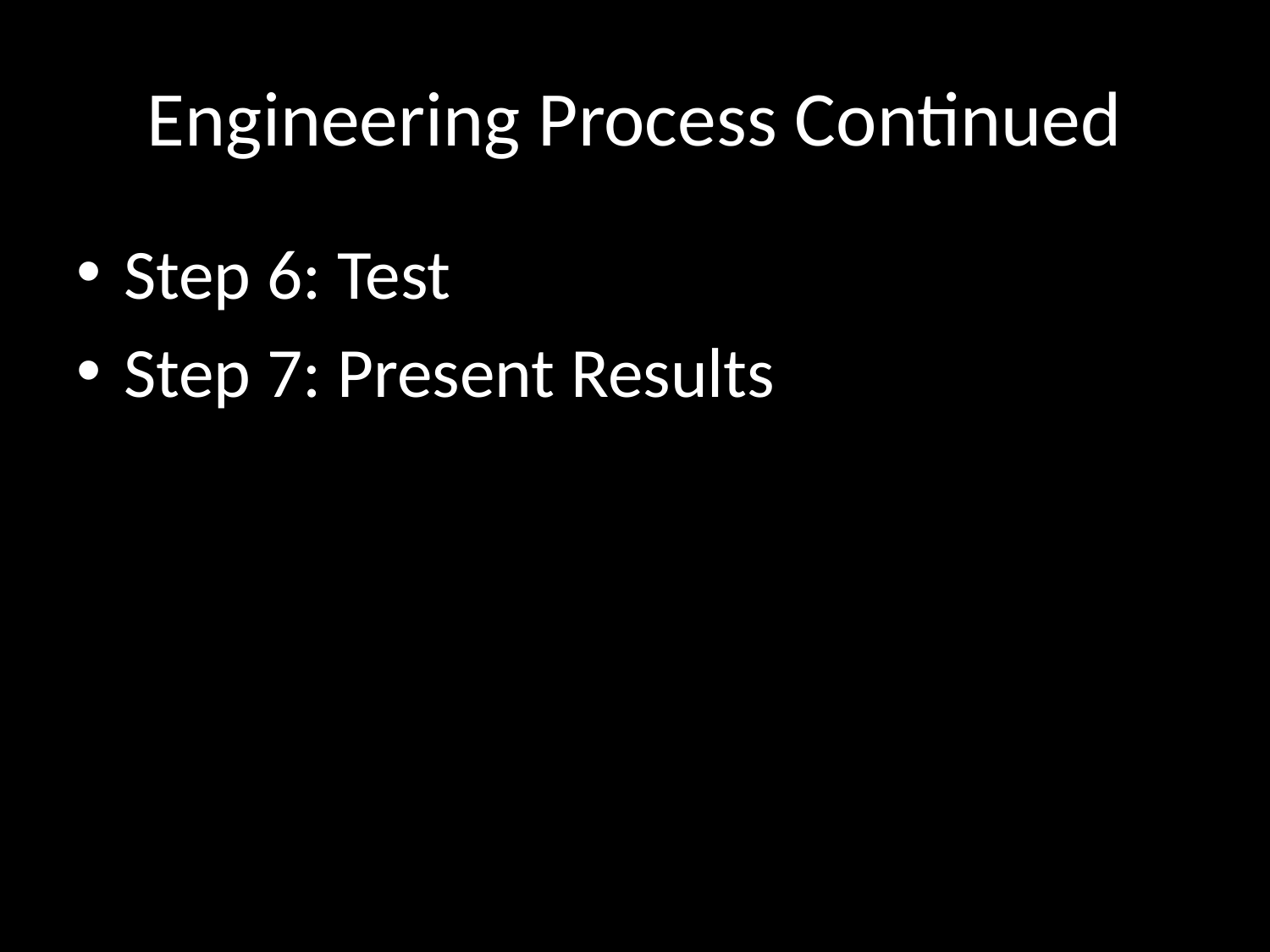

# Engineering Process Continued
Step 6: Test
Step 7: Present Results